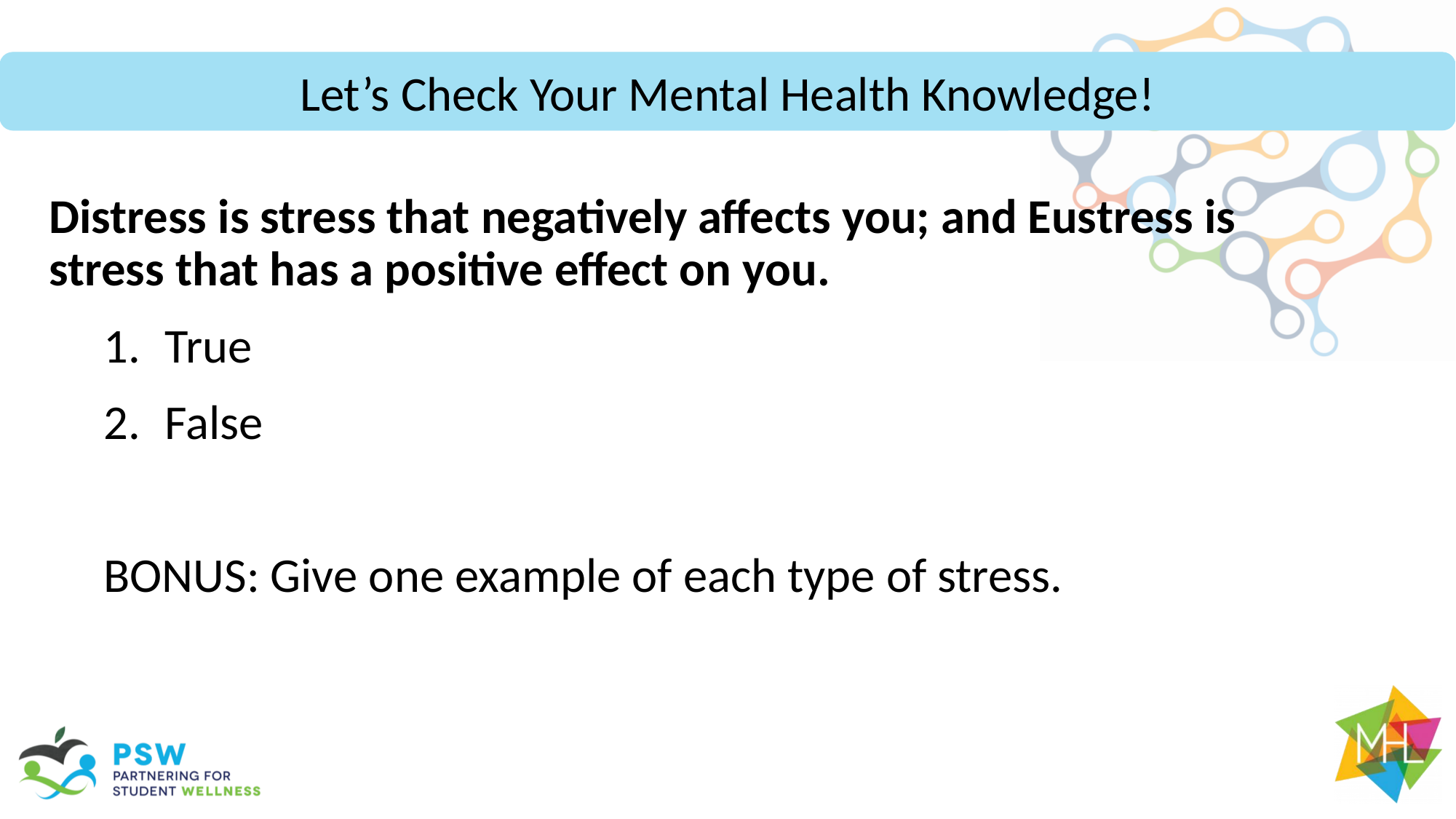

Let’s Check Your Mental Health Knowledge!
Distress is stress that negatively affects you; and Eustress is stress that has a positive effect on you.
True
False

BONUS: Give one example of each type of stress.